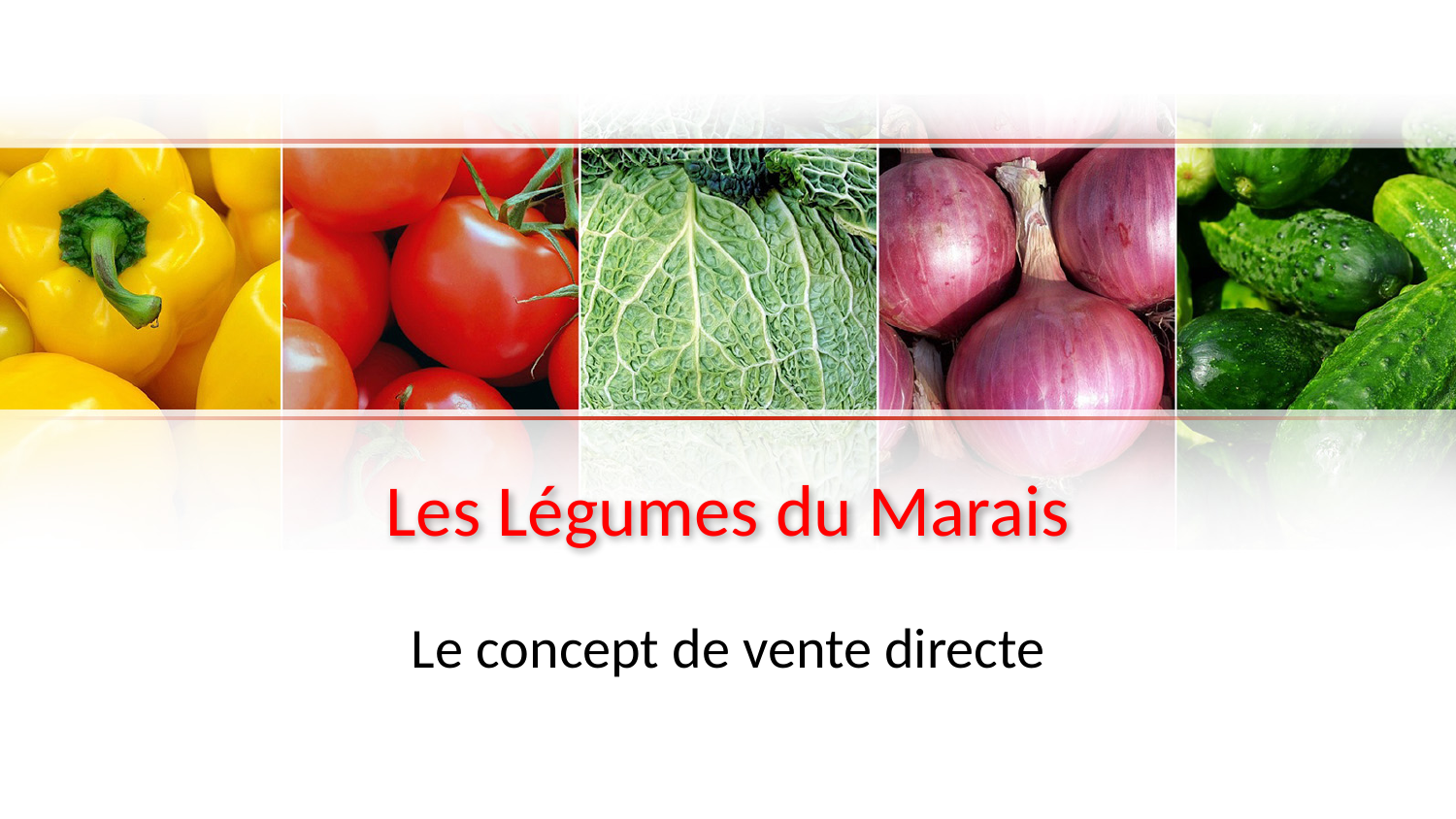

# Les Légumes du Marais
Le concept de vente directe